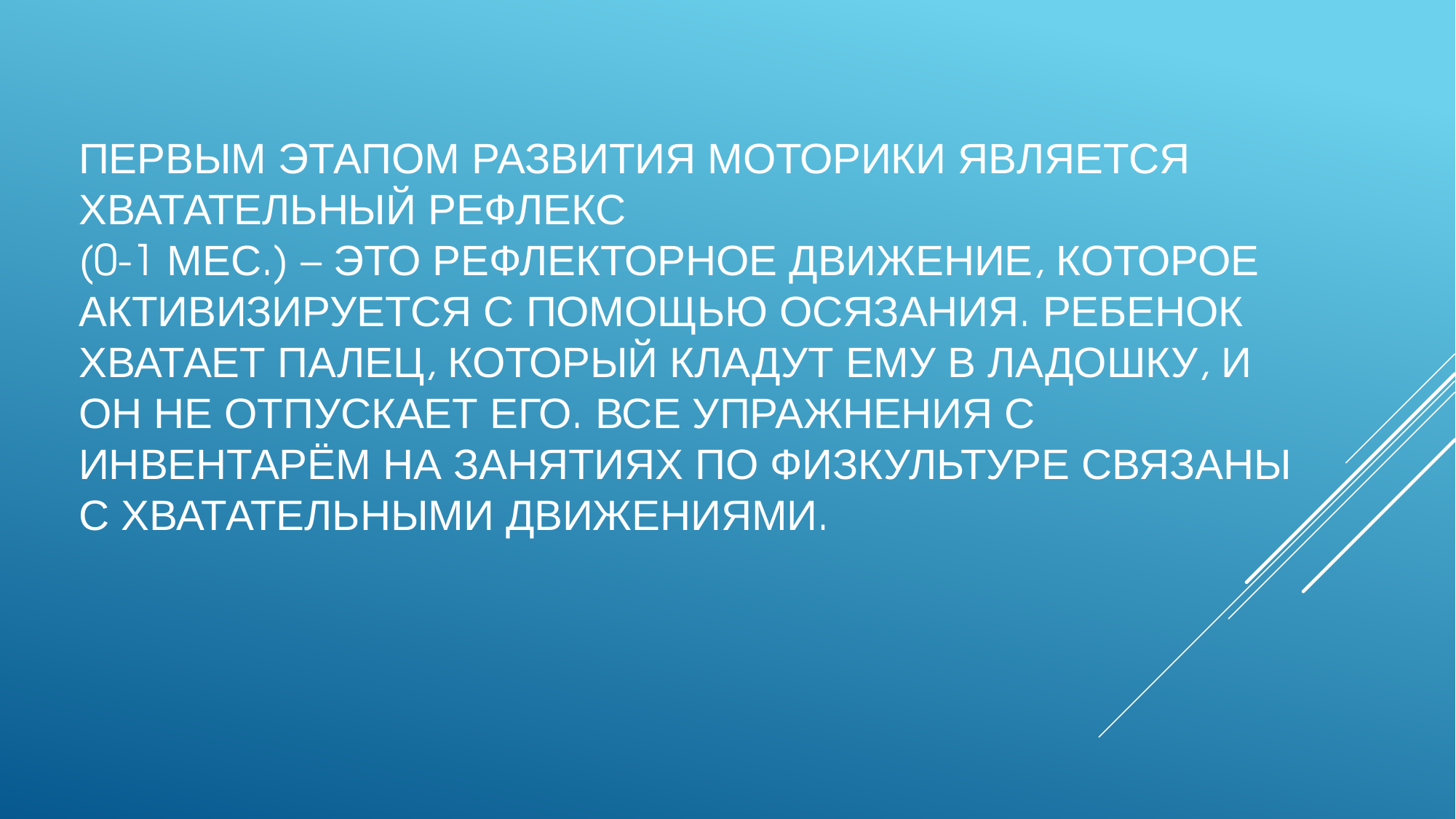

# Первым этапом развития моторики является хватательный рефлекс (0-1 мес.) – это рефлекторное движение, которое активизируется с помощью осязания. Ребенок хватает палец, который кладут ему в ладошку, и он не отпускает его. Все упражнения с инвентарём на занятиях по физкультуре связаны с хватательными движениями.